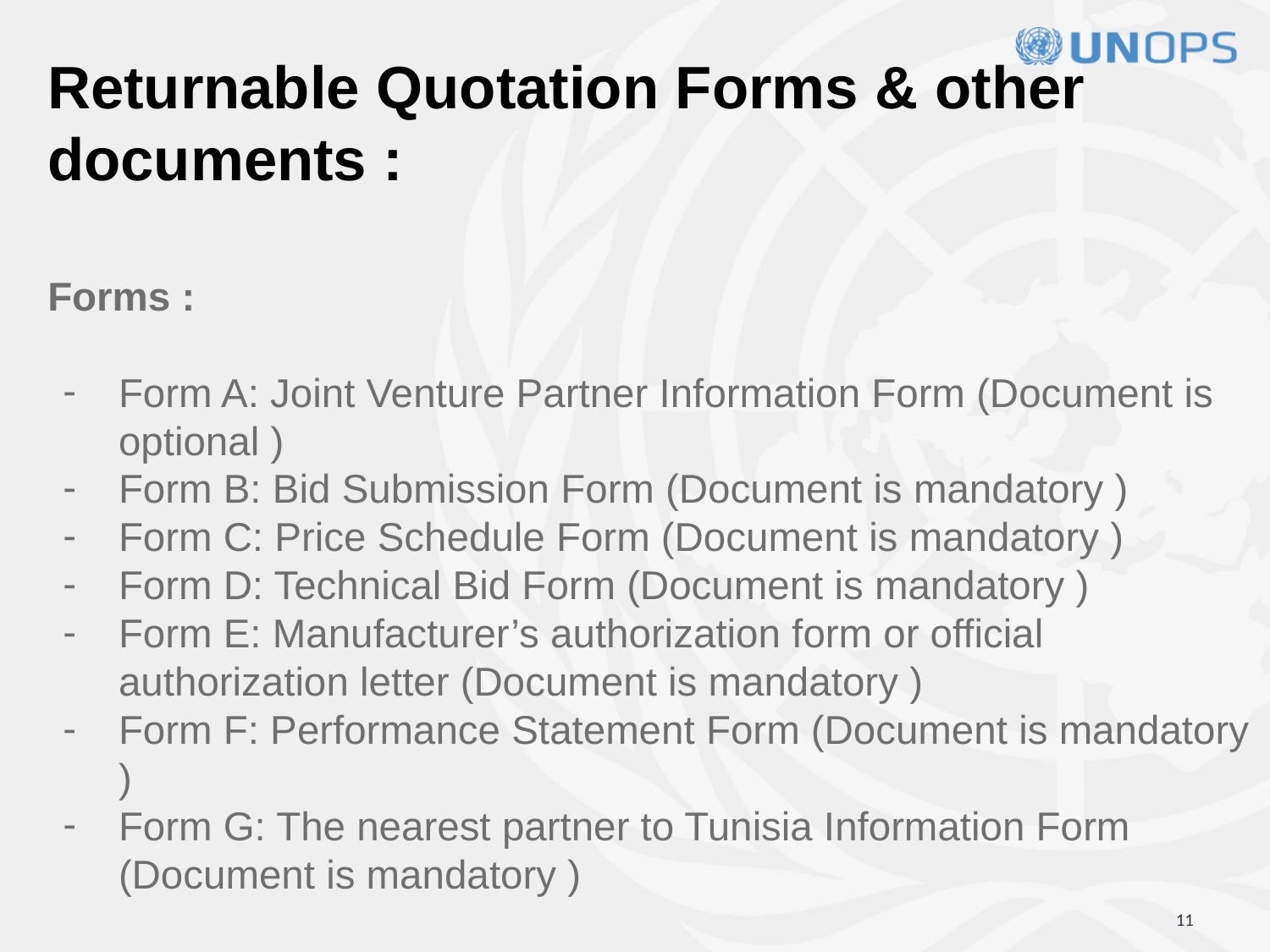

# Returnable Quotation Forms & other documents :

Forms :

Form A: Joint Venture Partner Information Form (Document is optional )
Form B: Bid Submission Form (Document is mandatory )
Form C: Price Schedule Form (Document is mandatory )
Form D: Technical Bid Form (Document is mandatory )
Form E: Manufacturer’s authorization form or official authorization letter (Document is mandatory )
Form F: Performance Statement Form (Document is mandatory )
Form G: The nearest partner to Tunisia Information Form (Document is mandatory )

11